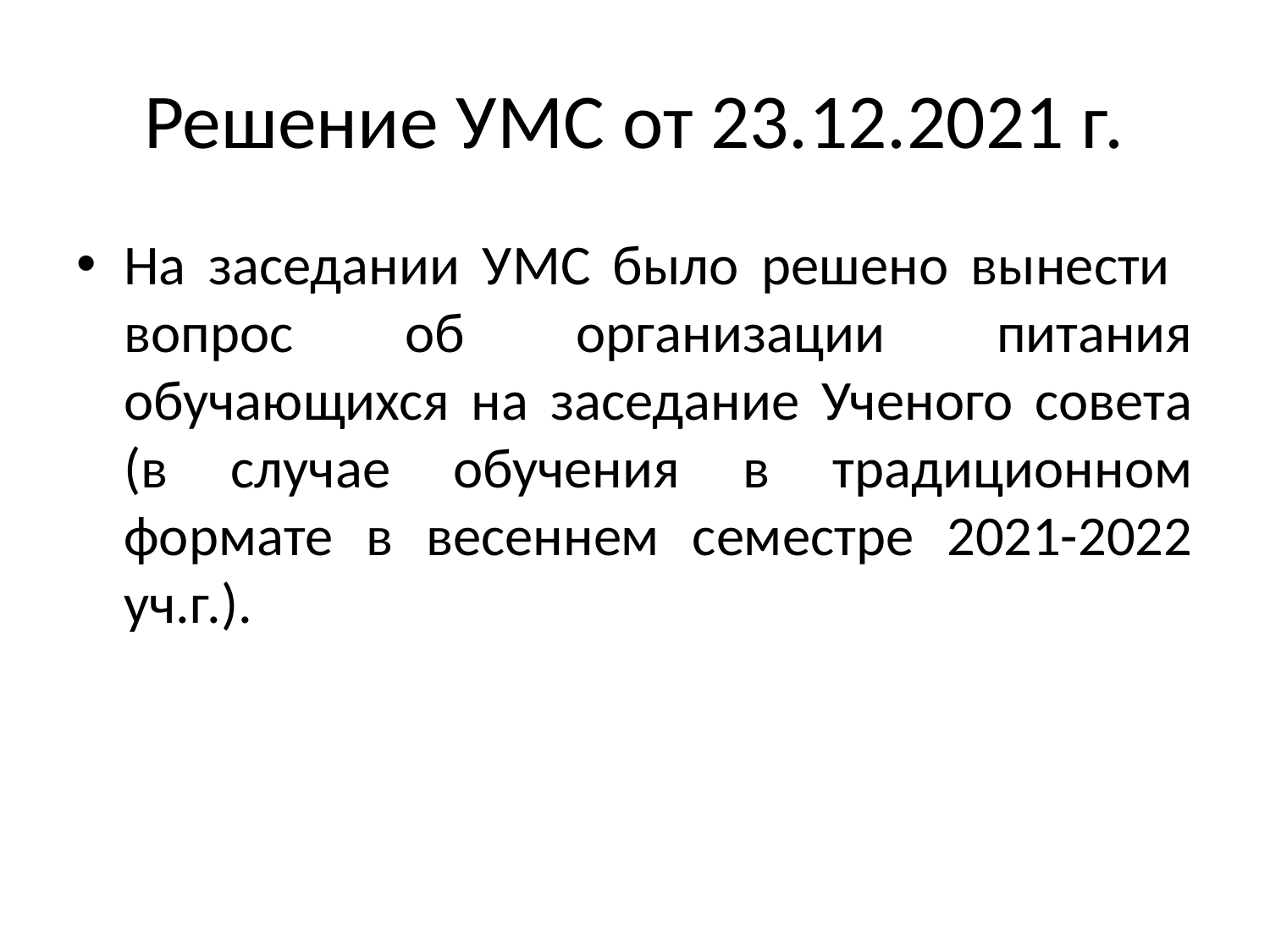

# Решение УМС от 23.12.2021 г.
На заседании УМС было решено вынести  вопрос об организации питания обучающихся на заседание Ученого совета (в случае обучения в традиционном формате в весеннем семестре 2021-2022 уч.г.).